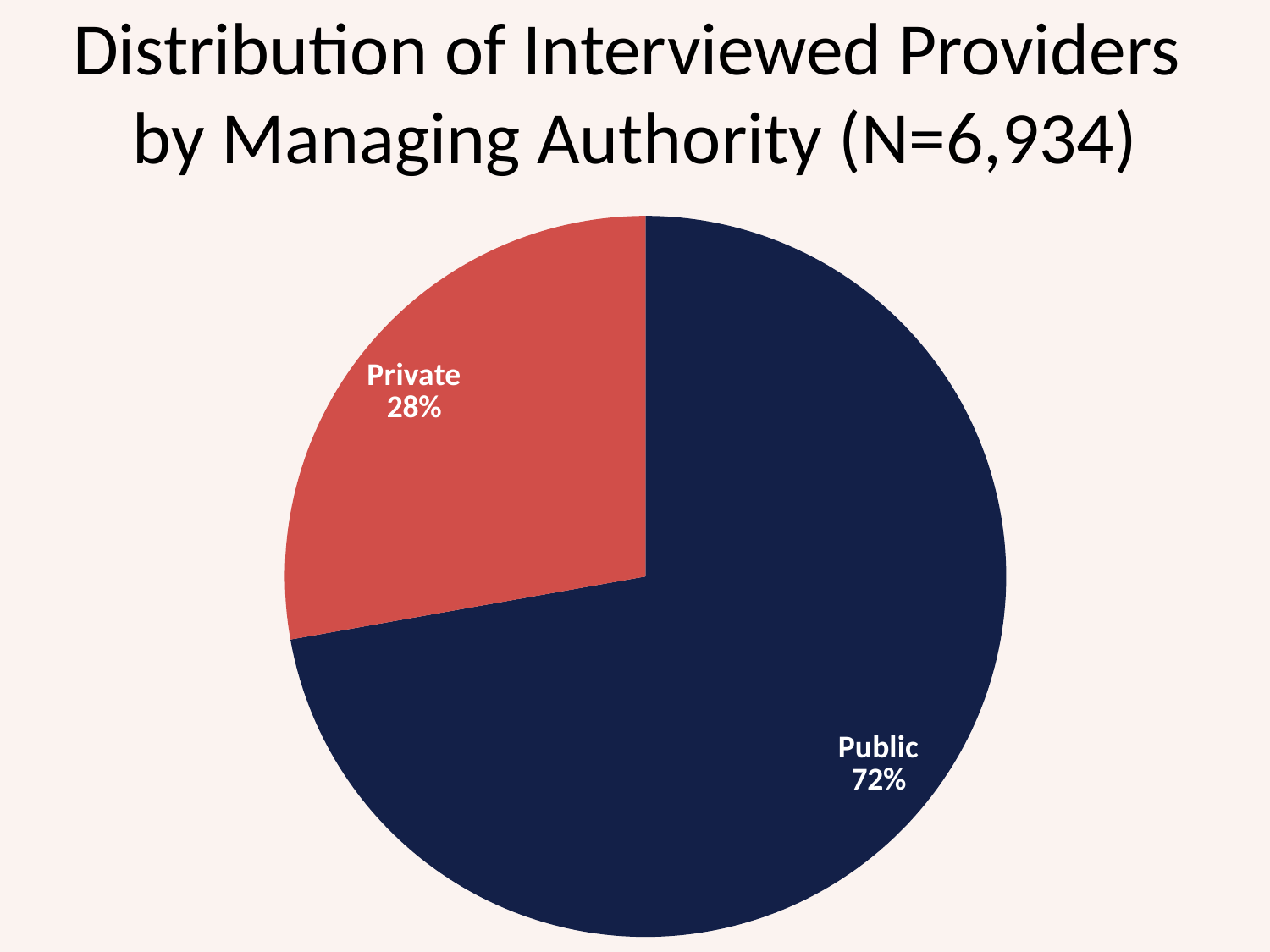

# Distribution of Interviewed Providers by Managing Authority (N=6,934)

### Chart

| Category |  |
|---|---|
| Public | 72.2 |
| Private | 27.8 |